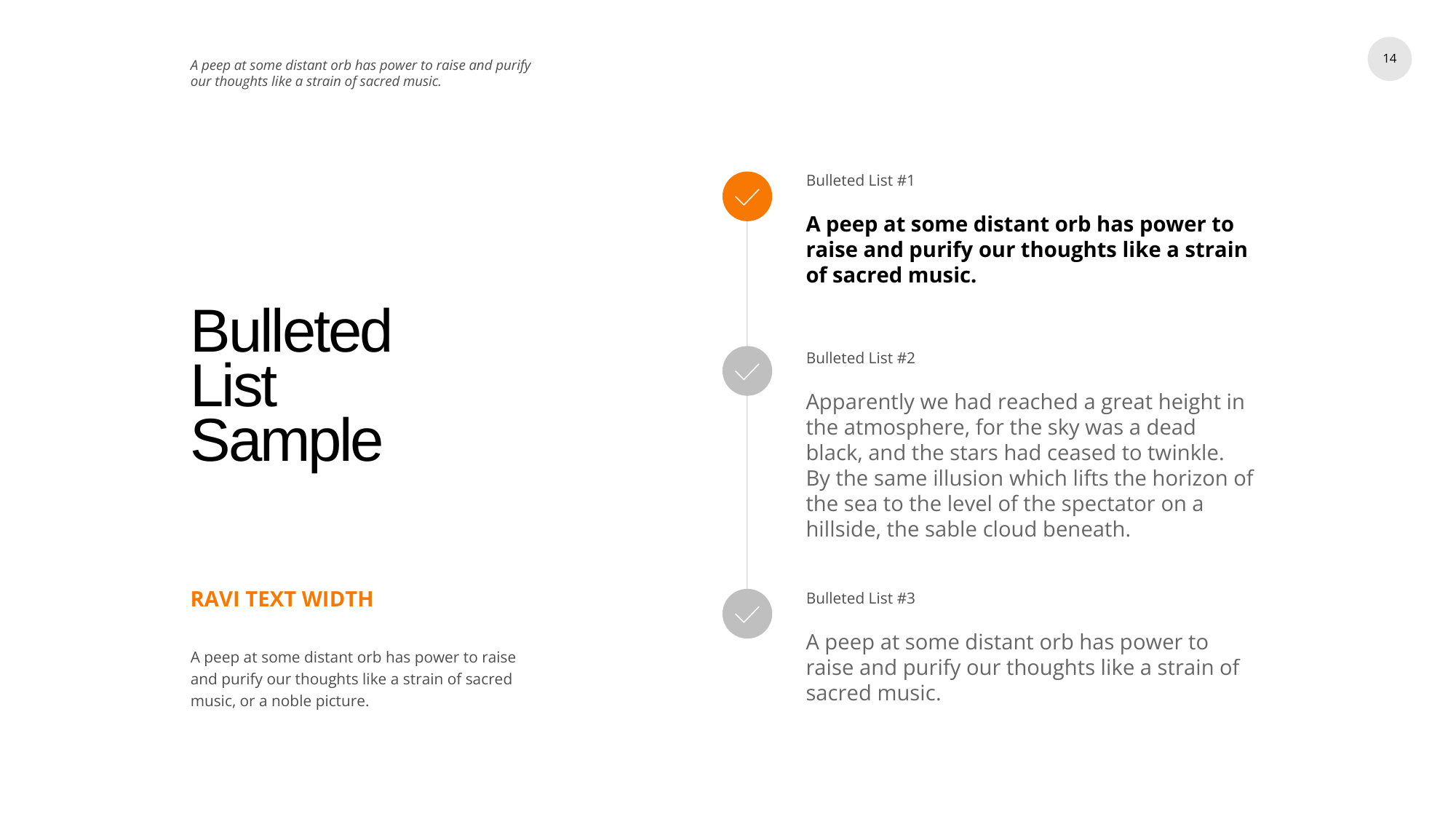

14
A peep at some distant orb has power to raise and purify our thoughts like a strain of sacred music.
Bulleted List #1

A peep at some distant orb has power to raise and purify our thoughts like a strain of sacred music.
# Bulleted List Sample
Bulleted List #2

Apparently we had reached a great height in the atmosphere, for the sky was a dead black, and the stars had ceased to twinkle. By the same illusion which lifts the horizon of the sea to the level of the spectator on a hillside, the sable cloud beneath.
RAVI TEXT WIDTH
Bulleted List #3

A peep at some distant orb has power to raise and purify our thoughts like a strain of sacred music.
A peep at some distant orb has power to raise and purify our thoughts like a strain of sacred music, or a noble picture.